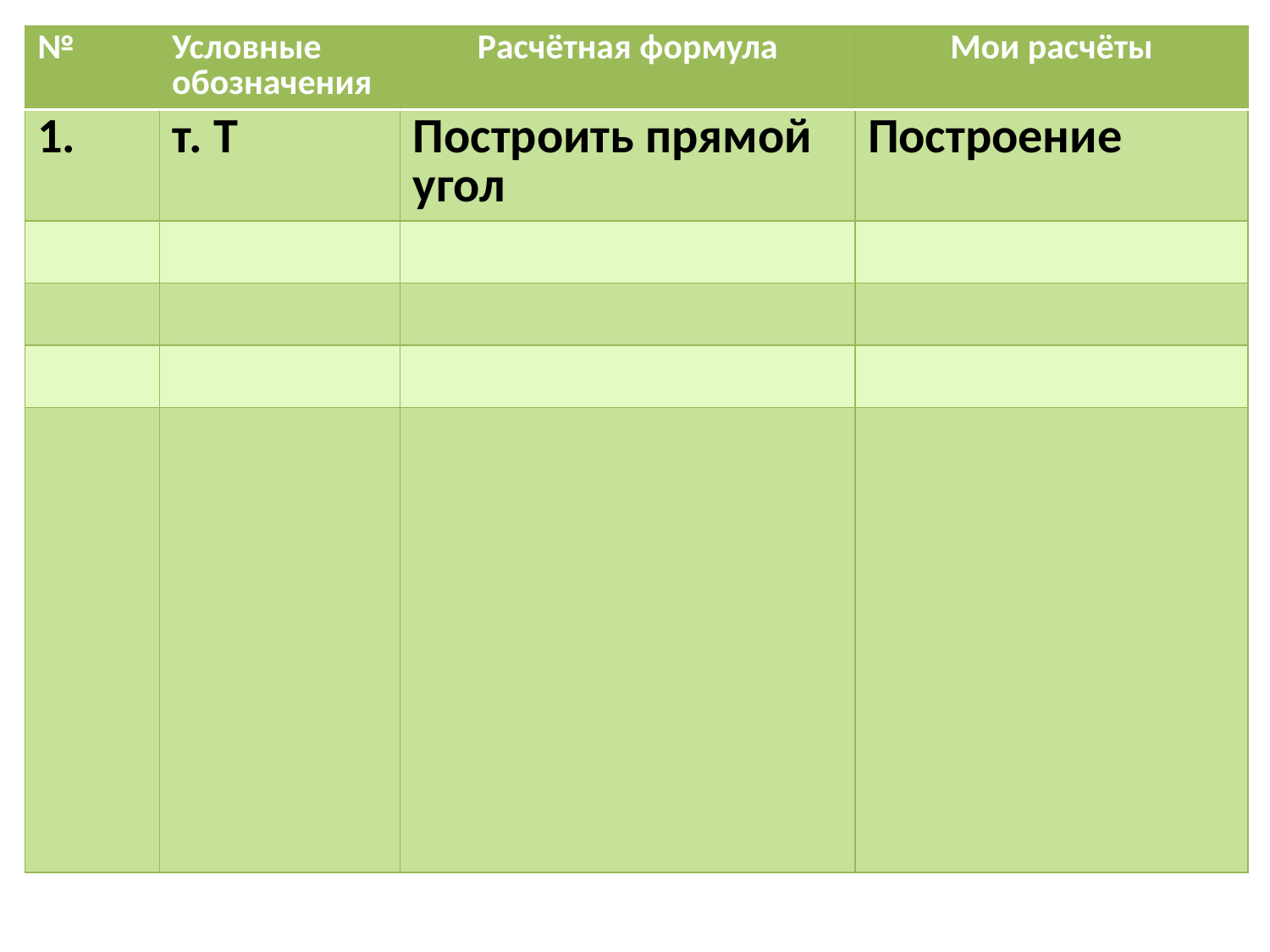

| № | Условные обозначения | Расчётная формула | Мои расчёты |
| --- | --- | --- | --- |
| 1. | т. Т | Построить прямой угол | Построение |
|  |  |  |  |
|  |  |  |  |
|  |  |  |  |
|  |  |  |  |
#